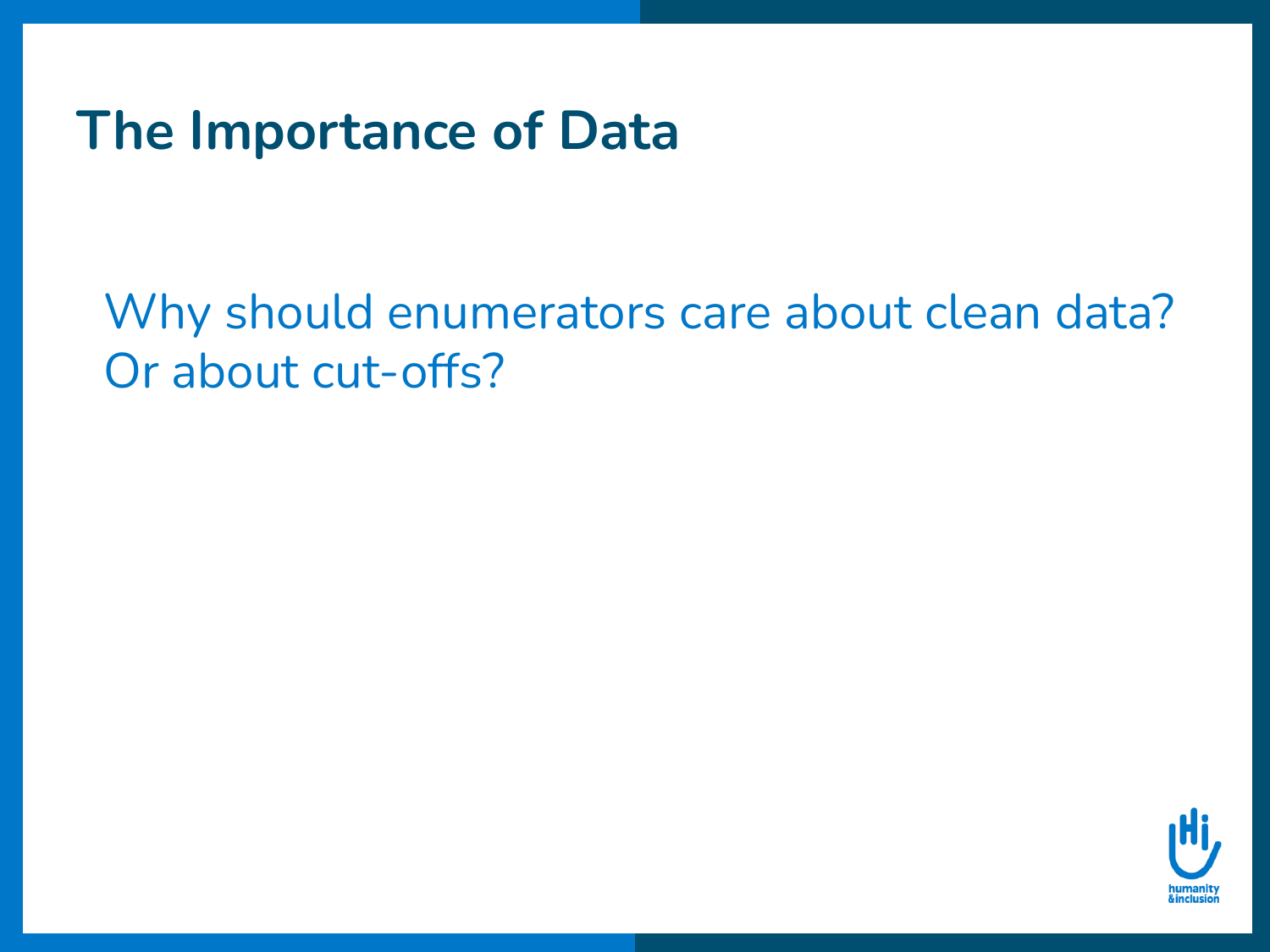

# The Importance of Data

Why should enumerators care about clean data? Or about cut-offs?